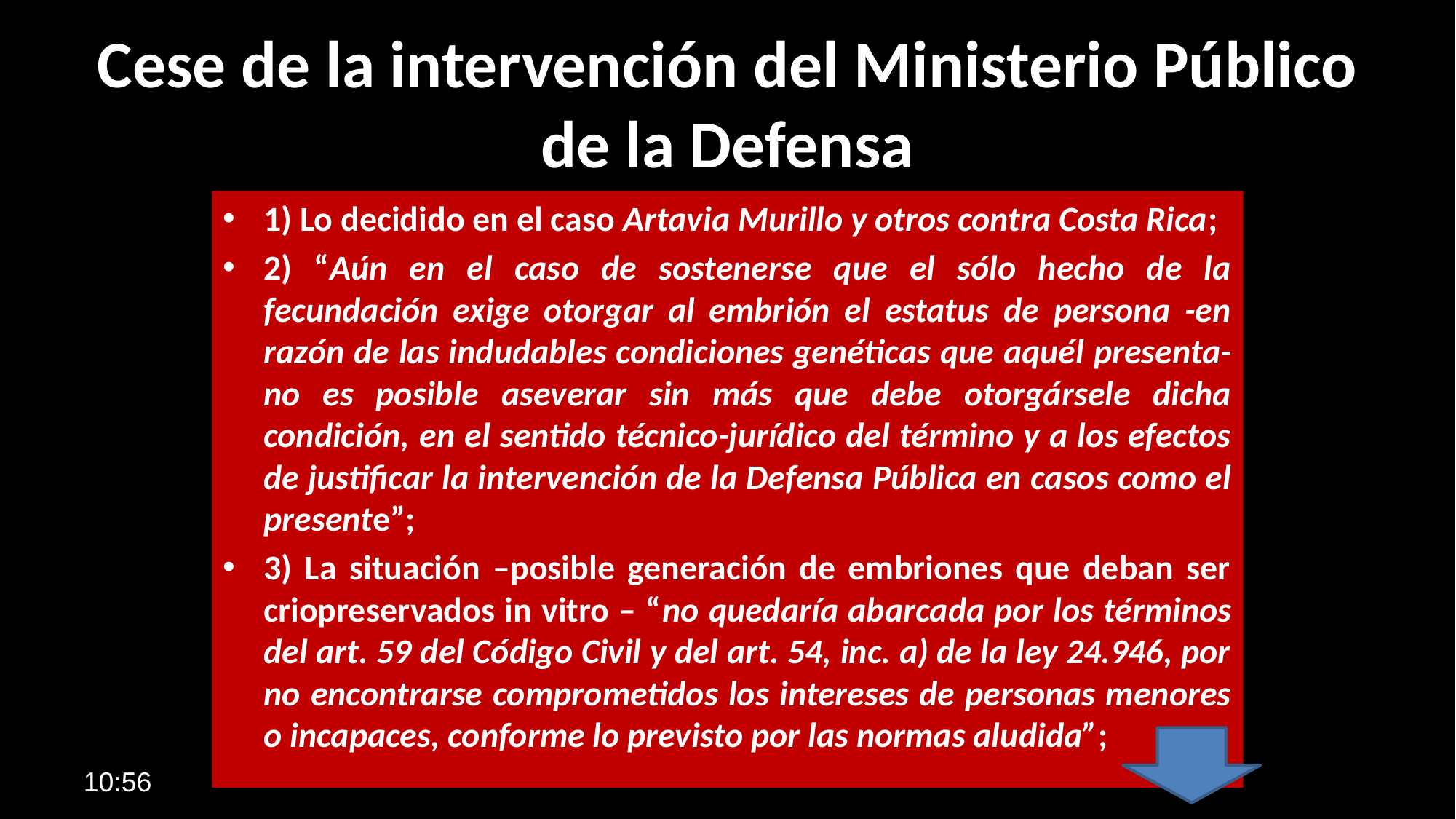

# Cese de la intervención del Ministerio Público de la Defensa
1) Lo decidido en el caso Artavia Murillo y otros contra Costa Rica;
2) “Aún en el caso de sostenerse que el sólo hecho de la fecundación exige otorgar al embrión el estatus de persona -en razón de las indudables condiciones genéticas que aquél presenta- no es posible aseverar sin más que debe otorgársele dicha condición, en el sentido técnico-jurídico del término y a los efectos de justificar la intervención de la Defensa Pública en casos como el presente”;
3) La situación –posible generación de embriones que deban ser criopreservados in vitro – “no quedaría abarcada por los términos del art. 59 del Código Civil y del art. 54, inc. a) de la ley 24.946, por no encontrarse comprometidos los intereses de personas menores o incapaces, conforme lo previsto por las normas aludida”;

10:56
142